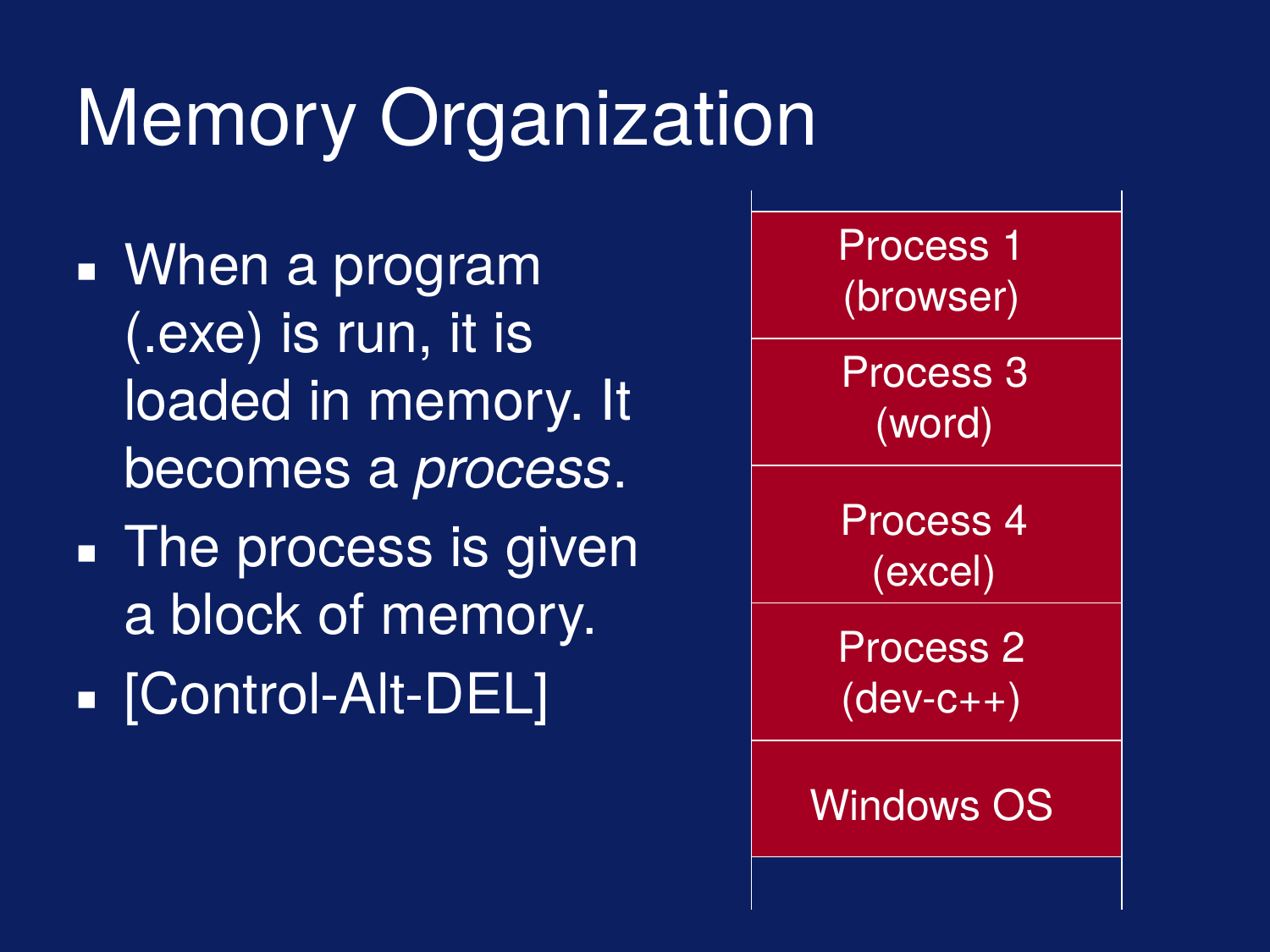

# Memory Organization

Process 1
(browser)
When a program (.exe) is run, it is loaded in memory. It becomes a process.
The process is given a block of memory.
[Control-Alt-DEL]
Process 3
(word)
Process 4
(excel)
Process 2
(dev-c++)
Windows OS